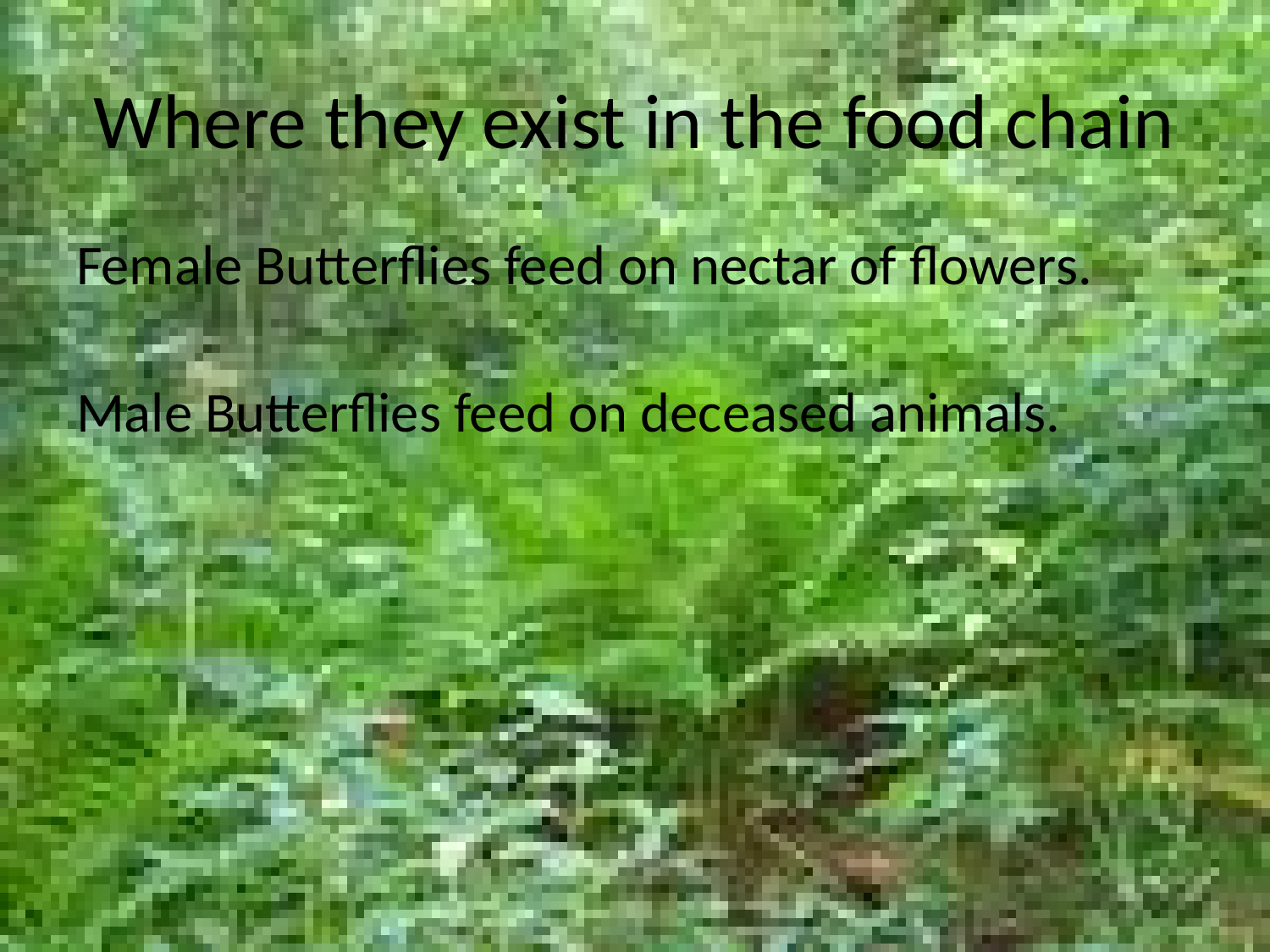

# Where they exist in the food chain
Female Butterflies feed on nectar of flowers.
Male Butterflies feed on deceased animals.